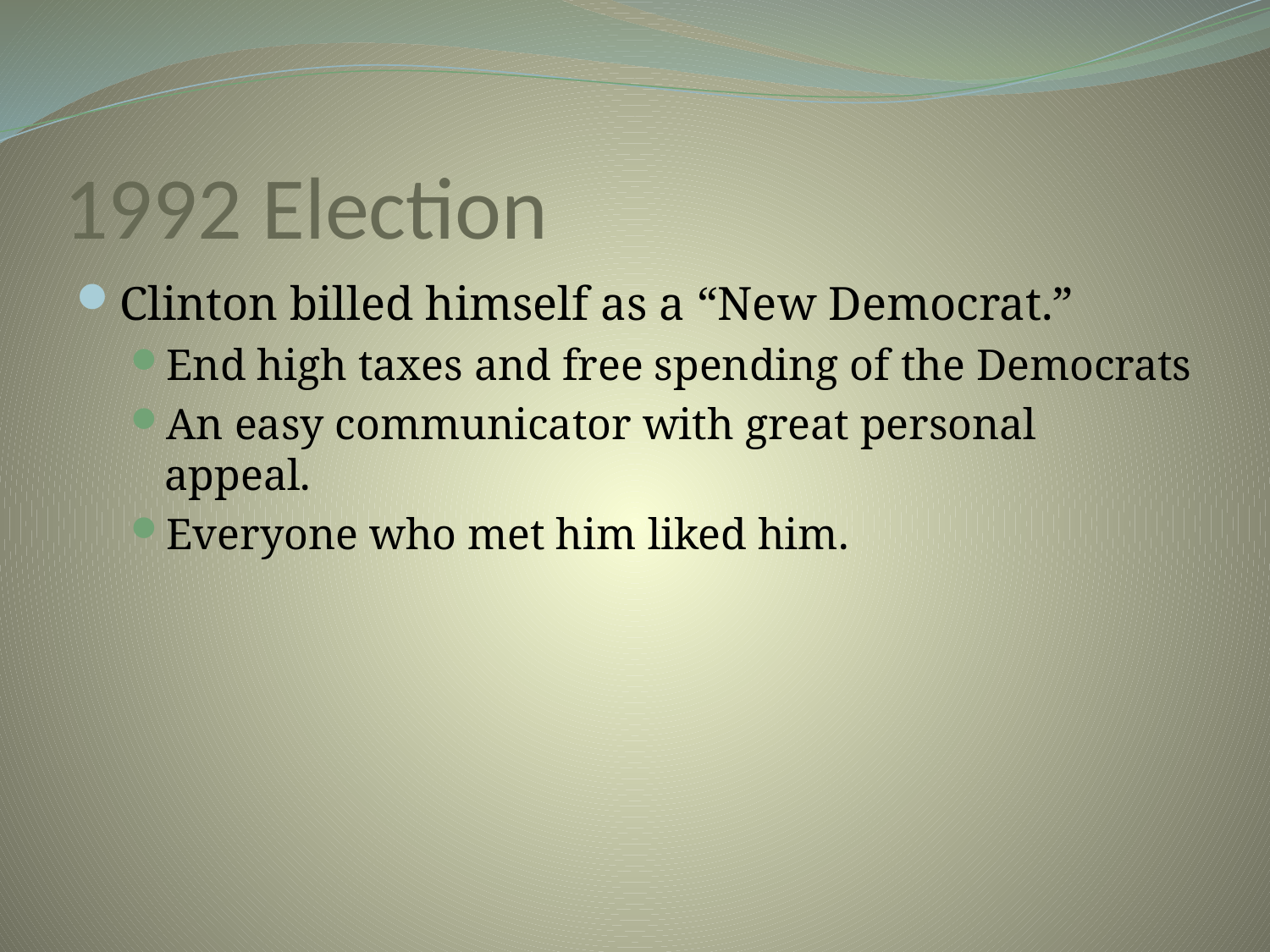

# 1992 Election
Clinton billed himself as a “New Democrat.”
End high taxes and free spending of the Democrats
An easy communicator with great personal appeal.
Everyone who met him liked him.